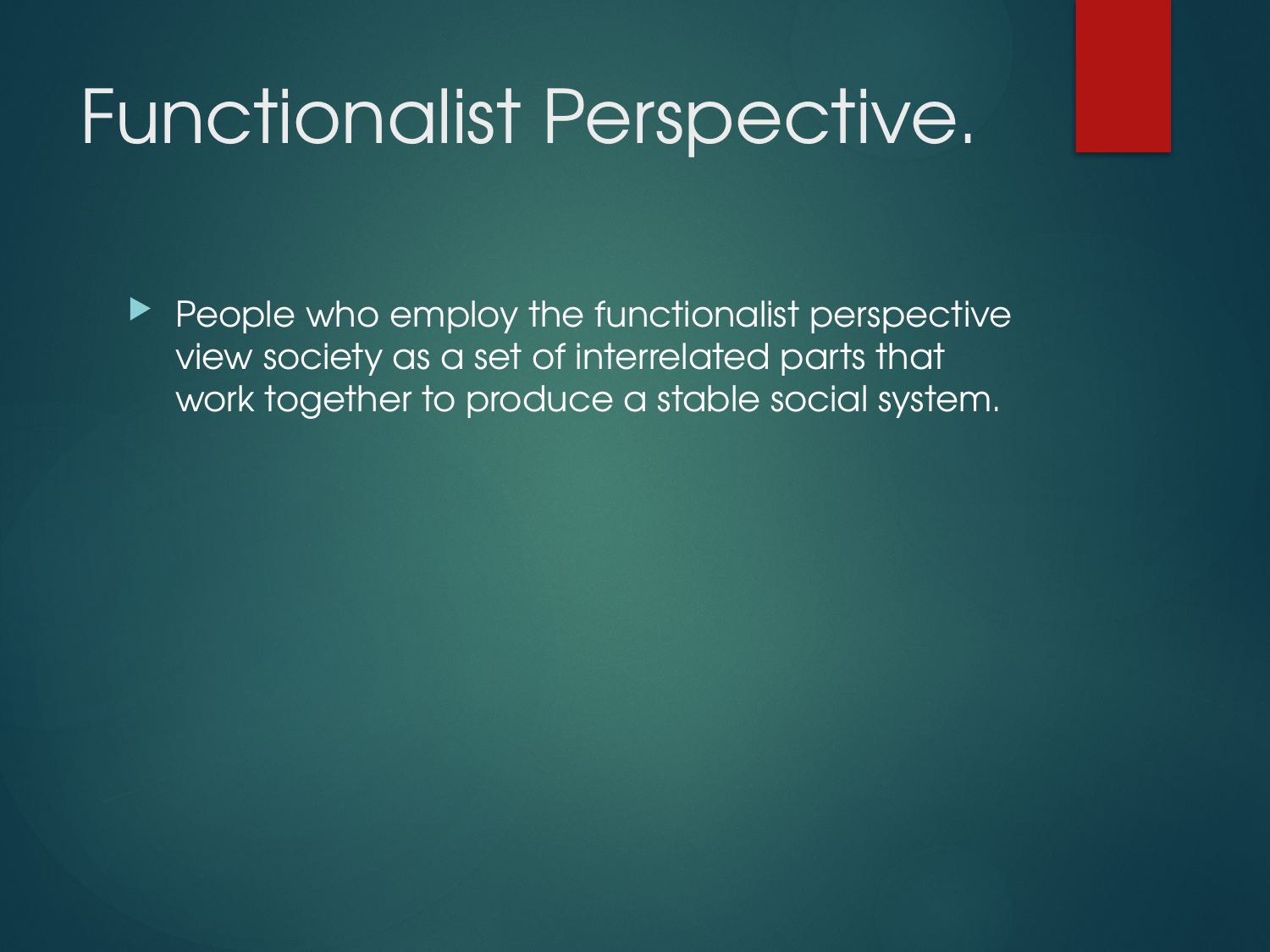

# Functionalist Perspective.
People who employ the functionalist perspective view society as a set of interrelated parts that work together to produce a stable social system.